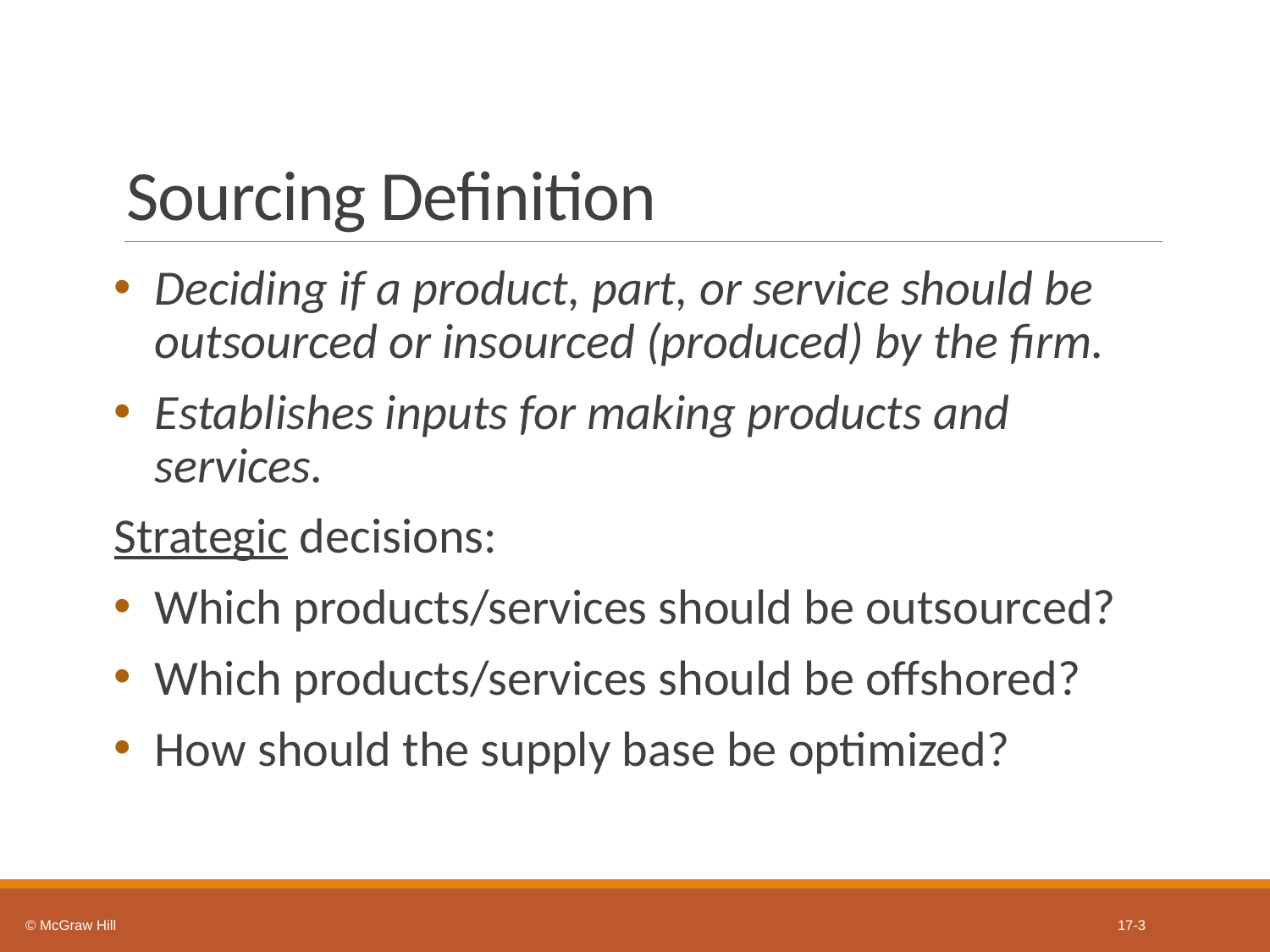

# Sourcing Definition
Deciding if a product, part, or service should be outsourced or insourced (produced) by the firm.
Establishes inputs for making products and services.
Strategic decisions:
Which products/services should be outsourced?
Which products/services should be offshored?
How should the supply base be optimized?